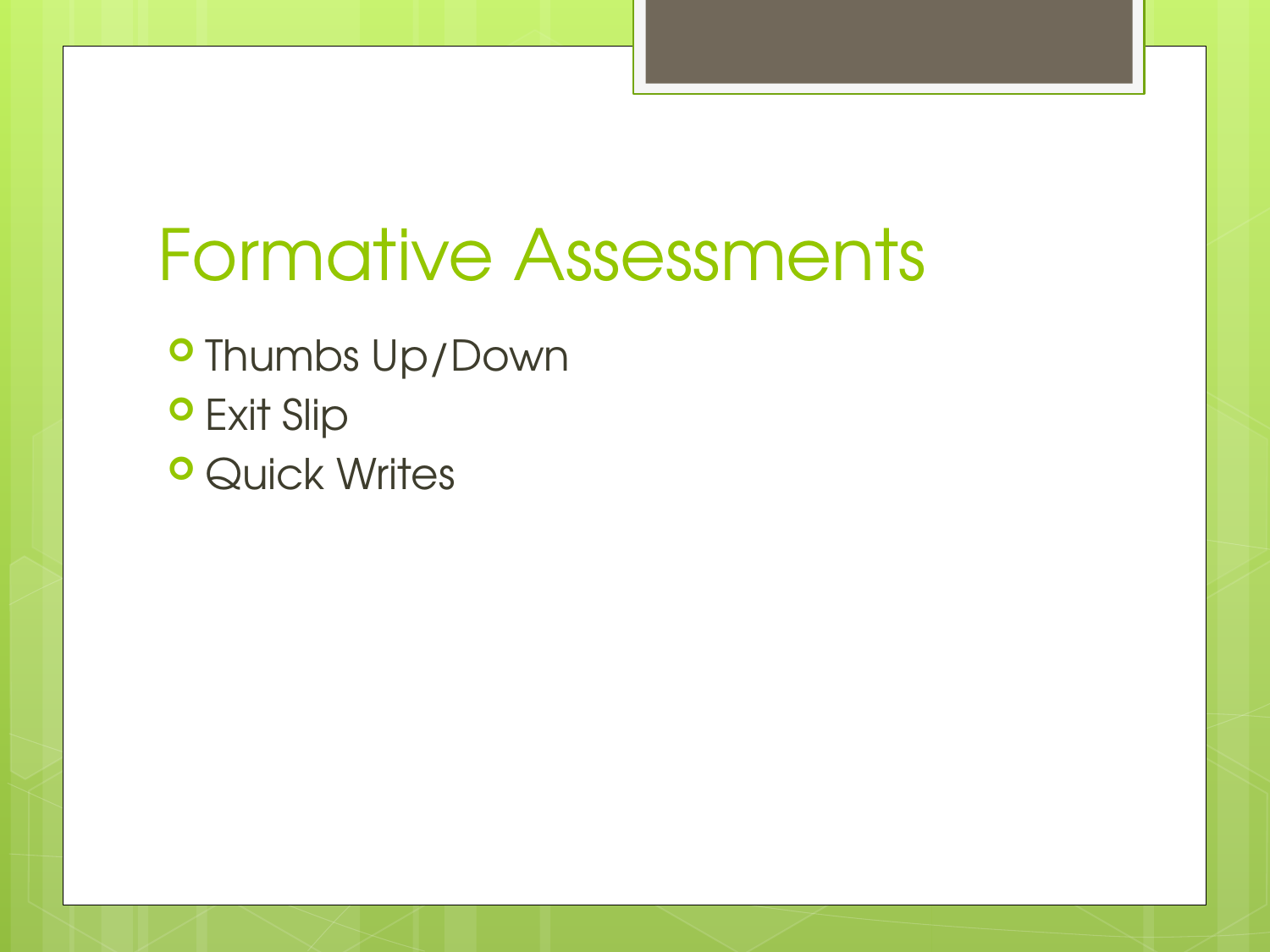

# Formative Assessments
Thumbs Up/Down
Exit Slip
Quick Writes